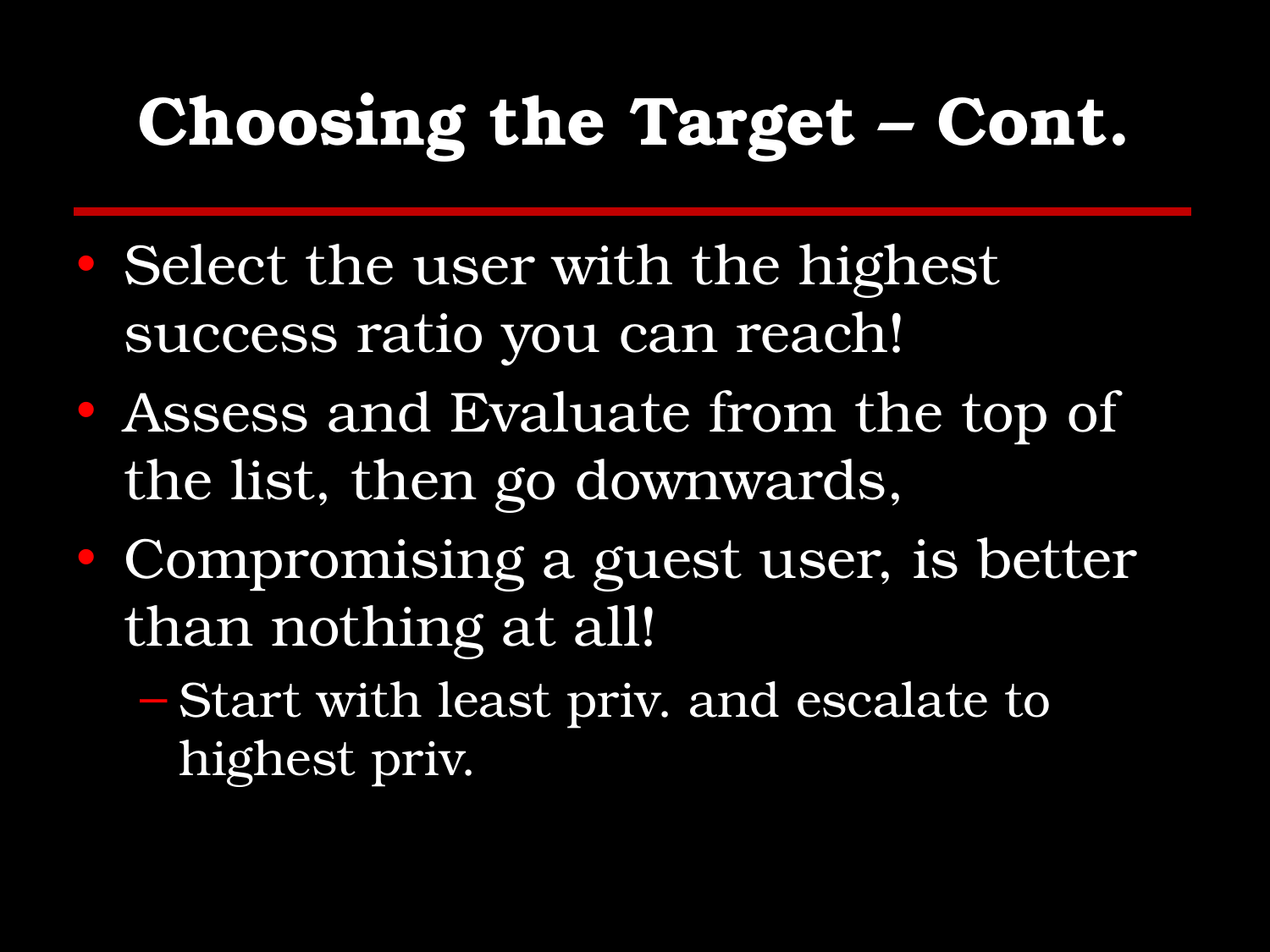

# Choosing the Target – Cont.
Select the user with the highest success ratio you can reach!
Assess and Evaluate from the top of the list, then go downwards,
Compromising a guest user, is better than nothing at all!
Start with least priv. and escalate to highest priv.